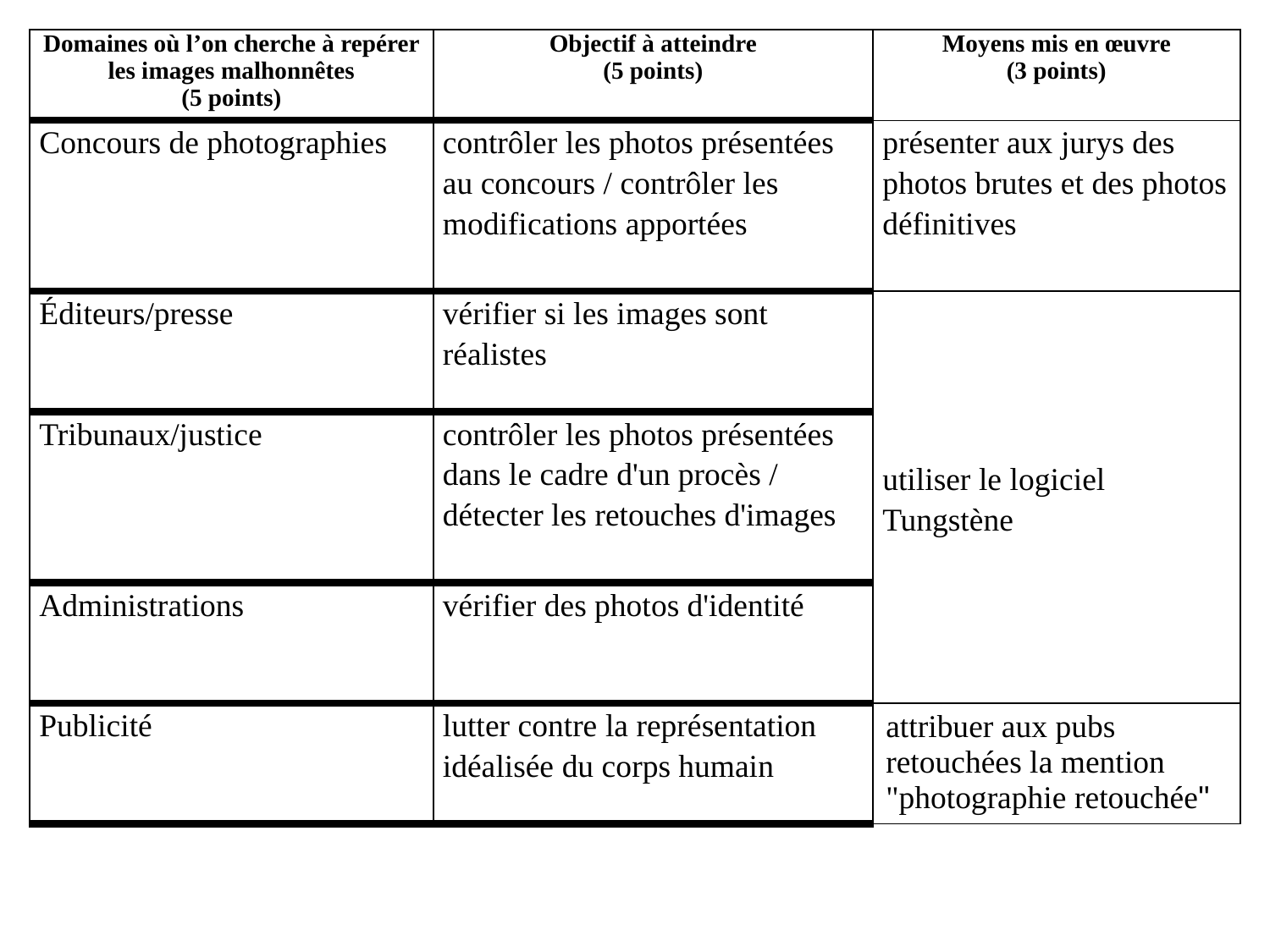

| Domaines où l’on cherche à repérer les images malhonnêtes (5 points) | Objectif à atteindre (5 points) | Moyens mis en œuvre (3 points) |
| --- | --- | --- |
| Concours de photographies | contrôler les photos présentées au concours / contrôler les modifications apportées | présenter aux jurys des photos brutes et des photos définitives |
| Éditeurs/presse | vérifier si les images sont réalistes | utiliser le logiciel Tungstène |
| Tribunaux/justice | contrôler les photos présentées dans le cadre d'un procès / détecter les retouches d'images |  |
| Administrations | vérifier des photos d'identité |  |
| Publicité | lutter contre la représentation idéalisée du corps humain | attribuer aux pubs retouchées la mention "photographie retouchée" |